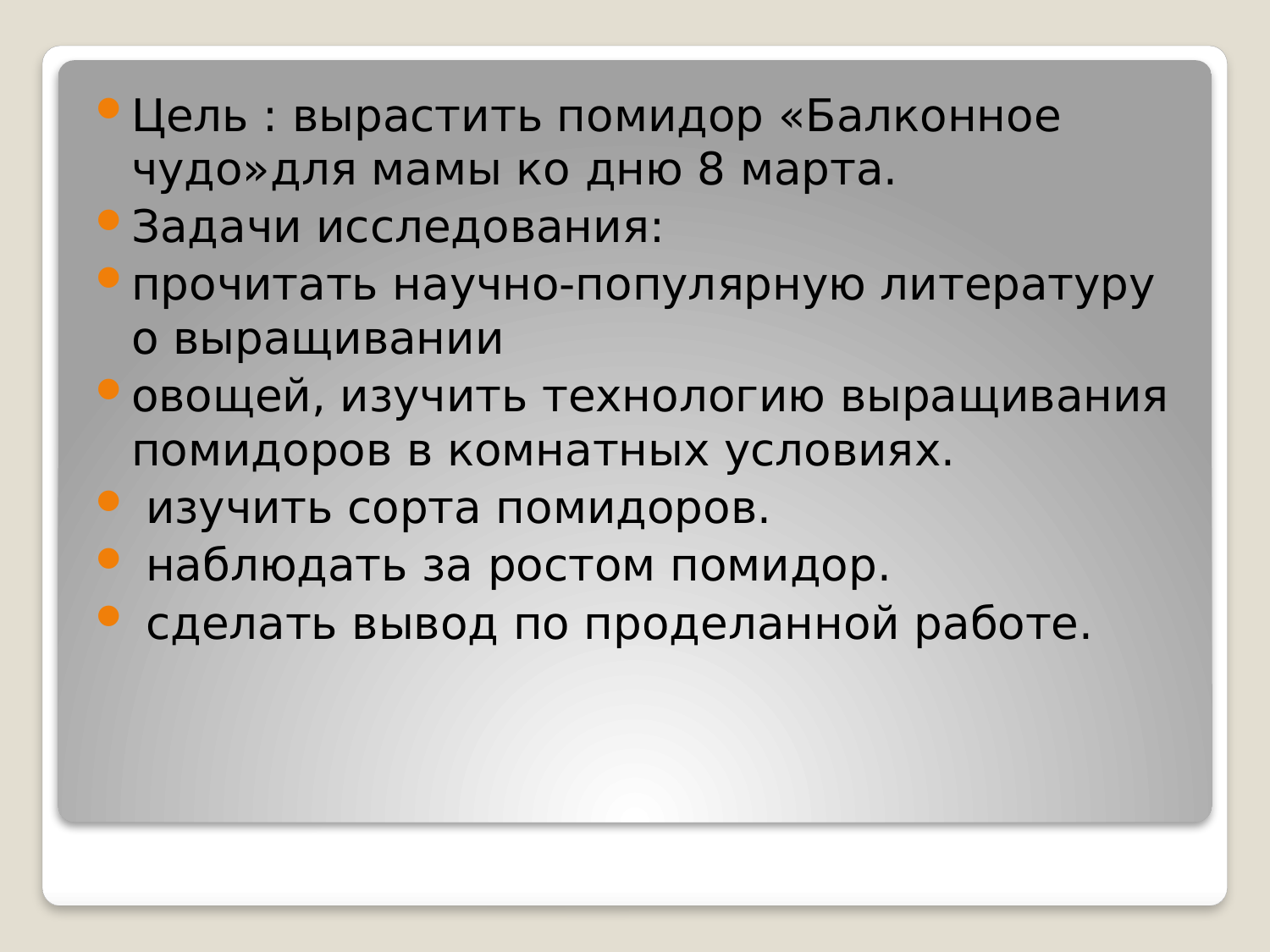

Цель : вырастить помидор «Балконное чудо»для мамы ко дню 8 марта.
Задачи исследования:
прочитать научно-популярную литературу о выращивании
овощей, изучить технологию выращивания помидоров в комнатных условиях.
 изучить сорта помидоров.
 наблюдать за ростом помидор.
 сделать вывод по проделанной работе.

#